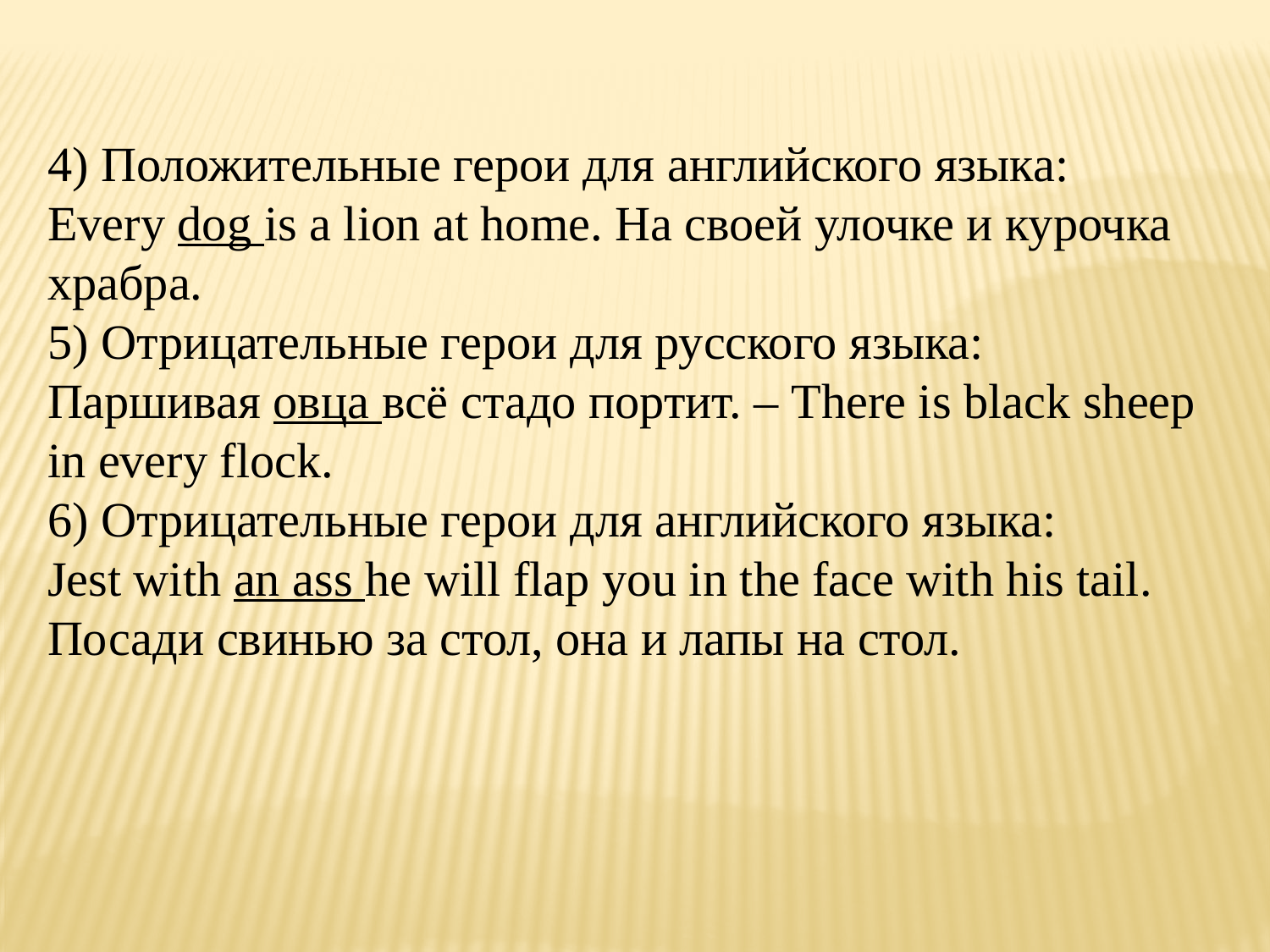

4) Положительные герои для английского языка:
Every dog is a lion at home. На своей улочке и курочка храбра.
5) Отрицательные герои для русского языка:
Паршивая овца всё стадо портит. – There is black sheep in every flock.
6) Отрицательные герои для английского языка:
Jest with an ass he will flap you in the face with his tail. Посади свинью за стол, она и лапы на стол.